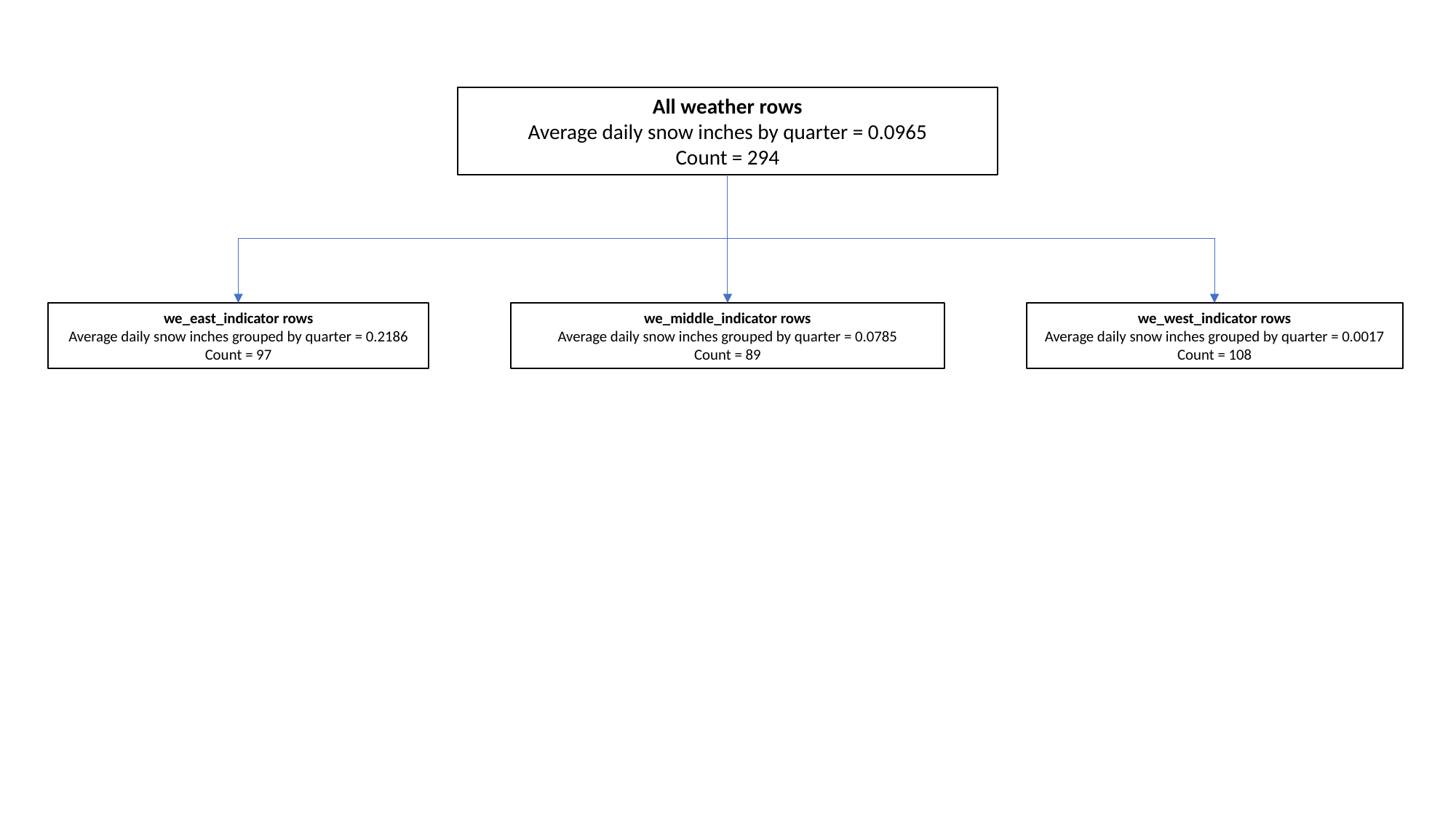

All weather rows
Average daily snow inches by quarter = 0.0965
Count = 294
we_middle_indicator rows
Average daily snow inches grouped by quarter = 0.0785
Count = 89
we_west_indicator rows
Average daily snow inches grouped by quarter = 0.0017
Count = 108
we_east_indicator rows
Average daily snow inches grouped by quarter = 0.2186
Count = 97